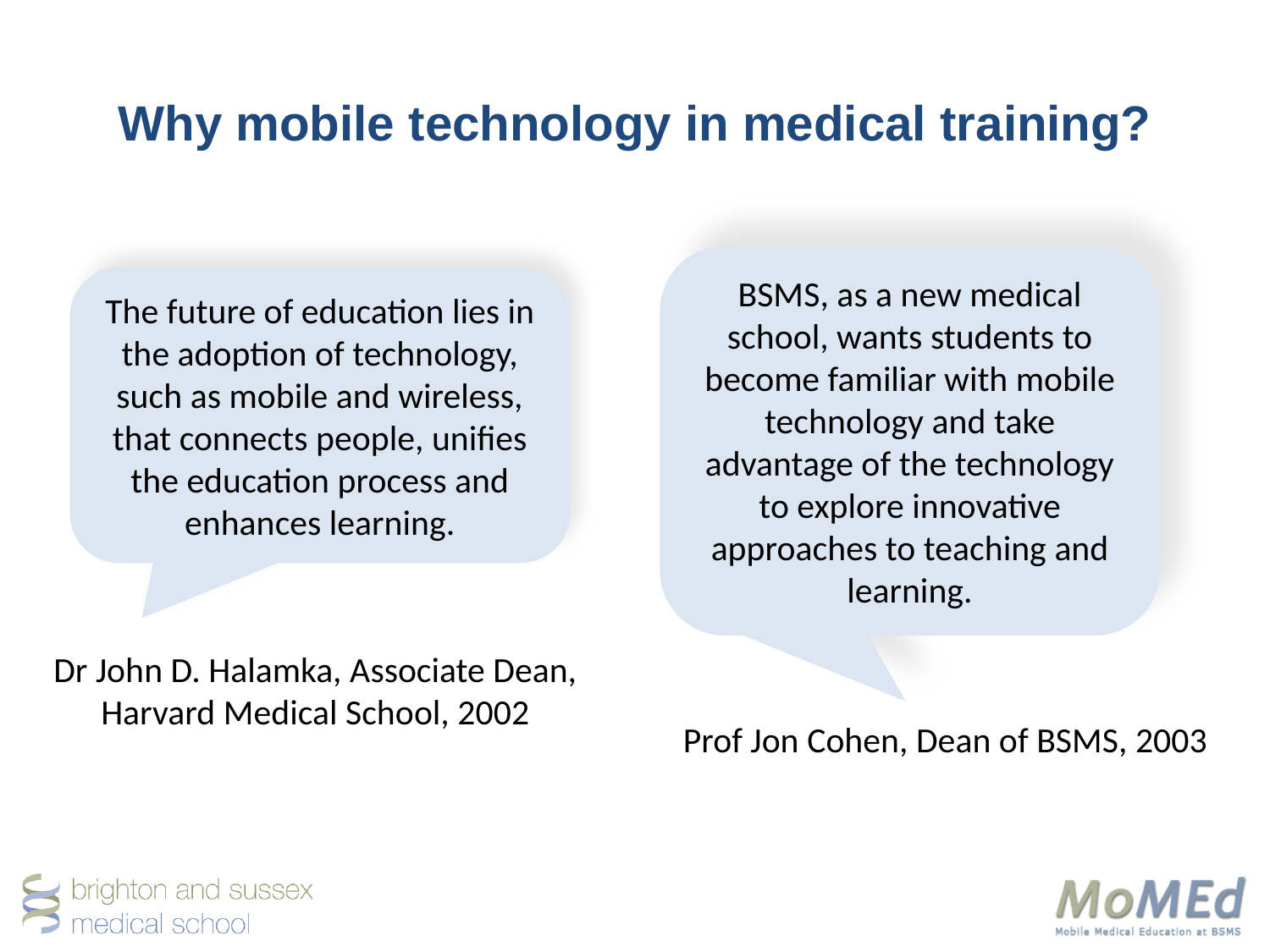

# Why mobile technology in medical training?
BSMS, as a new medical school, wants students to become familiar with mobile technology and take advantage of the technology to explore innovative approaches to teaching and learning.
The future of education lies in the adoption of technology, such as mobile and wireless, that connects people, unifies the education process and enhances learning.
Dr John D. Halamka, Associate Dean, Harvard Medical School, 2002
Prof Jon Cohen, Dean of BSMS, 2003